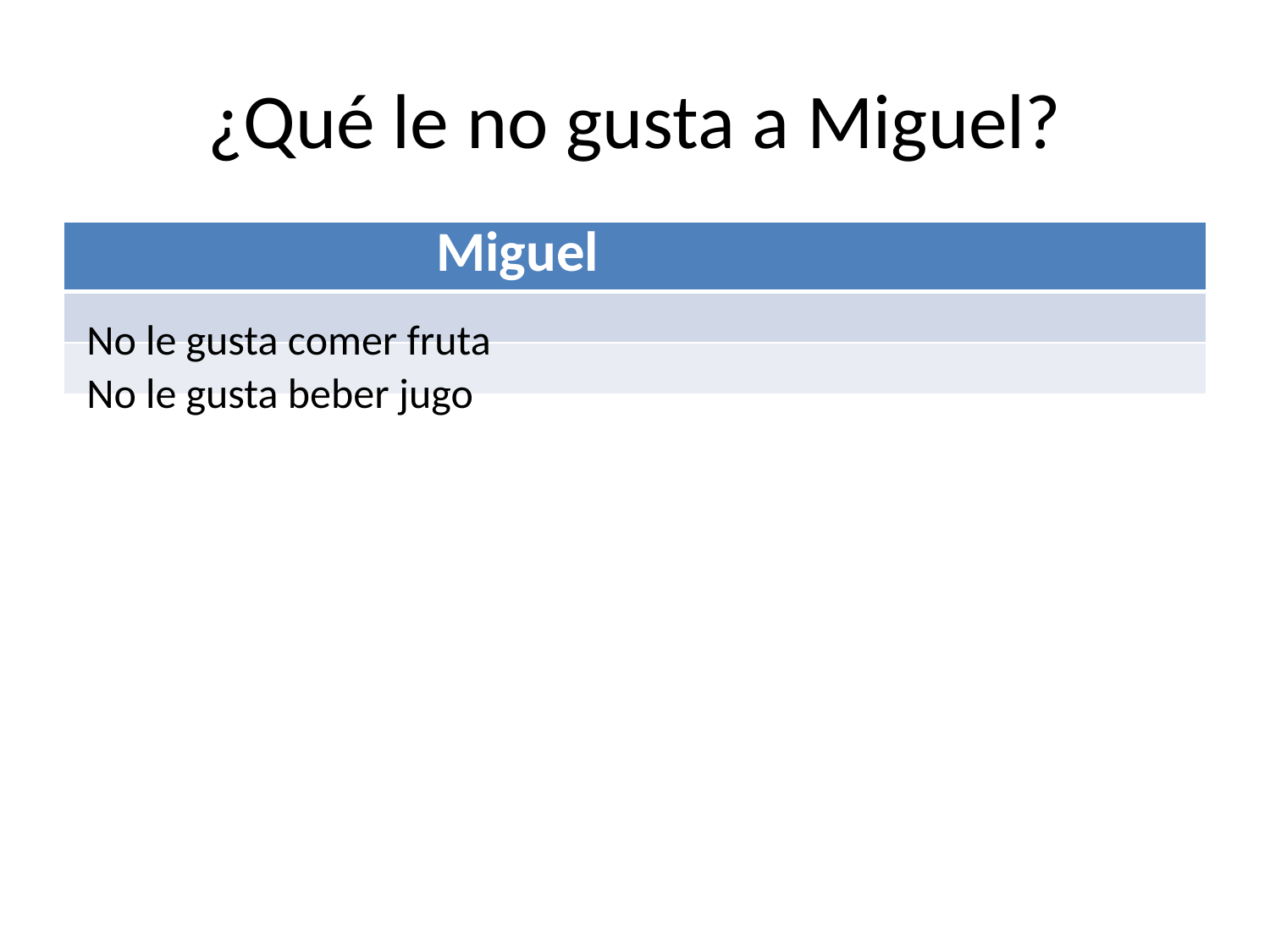

# ¿Qué le no gusta a Miguel?
| Miguel |
| --- |
|  |
|  |

No le gusta comer fruta
No le gusta beber jugo